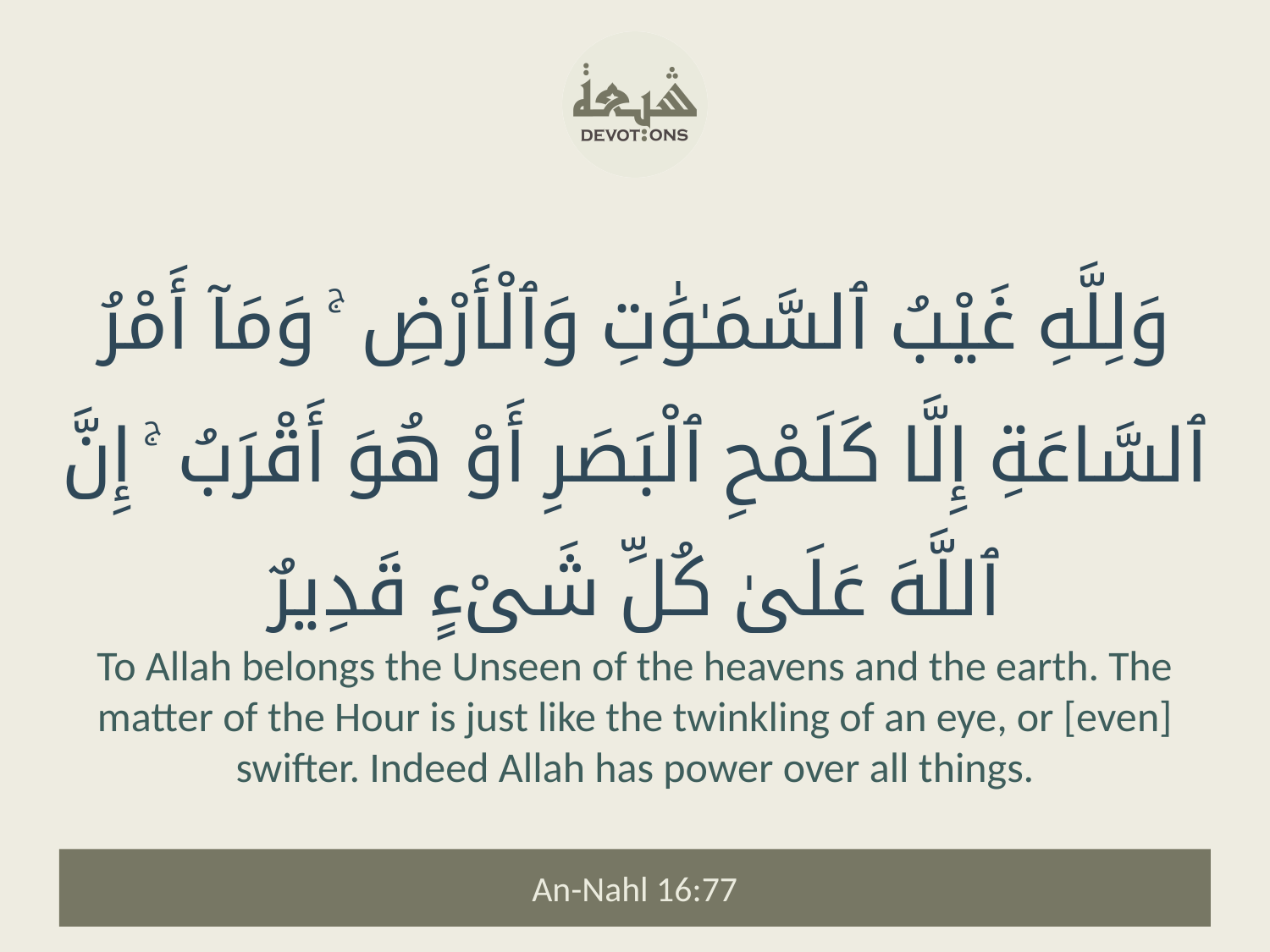

وَلِلَّهِ غَيْبُ ٱلسَّمَـٰوَٰتِ وَٱلْأَرْضِ ۚ وَمَآ أَمْرُ ٱلسَّاعَةِ إِلَّا كَلَمْحِ ٱلْبَصَرِ أَوْ هُوَ أَقْرَبُ ۚ إِنَّ ٱللَّهَ عَلَىٰ كُلِّ شَىْءٍ قَدِيرٌ
To Allah belongs the Unseen of the heavens and the earth. The matter of the Hour is just like the twinkling of an eye, or [even] swifter. Indeed Allah has power over all things.
An-Nahl 16:77